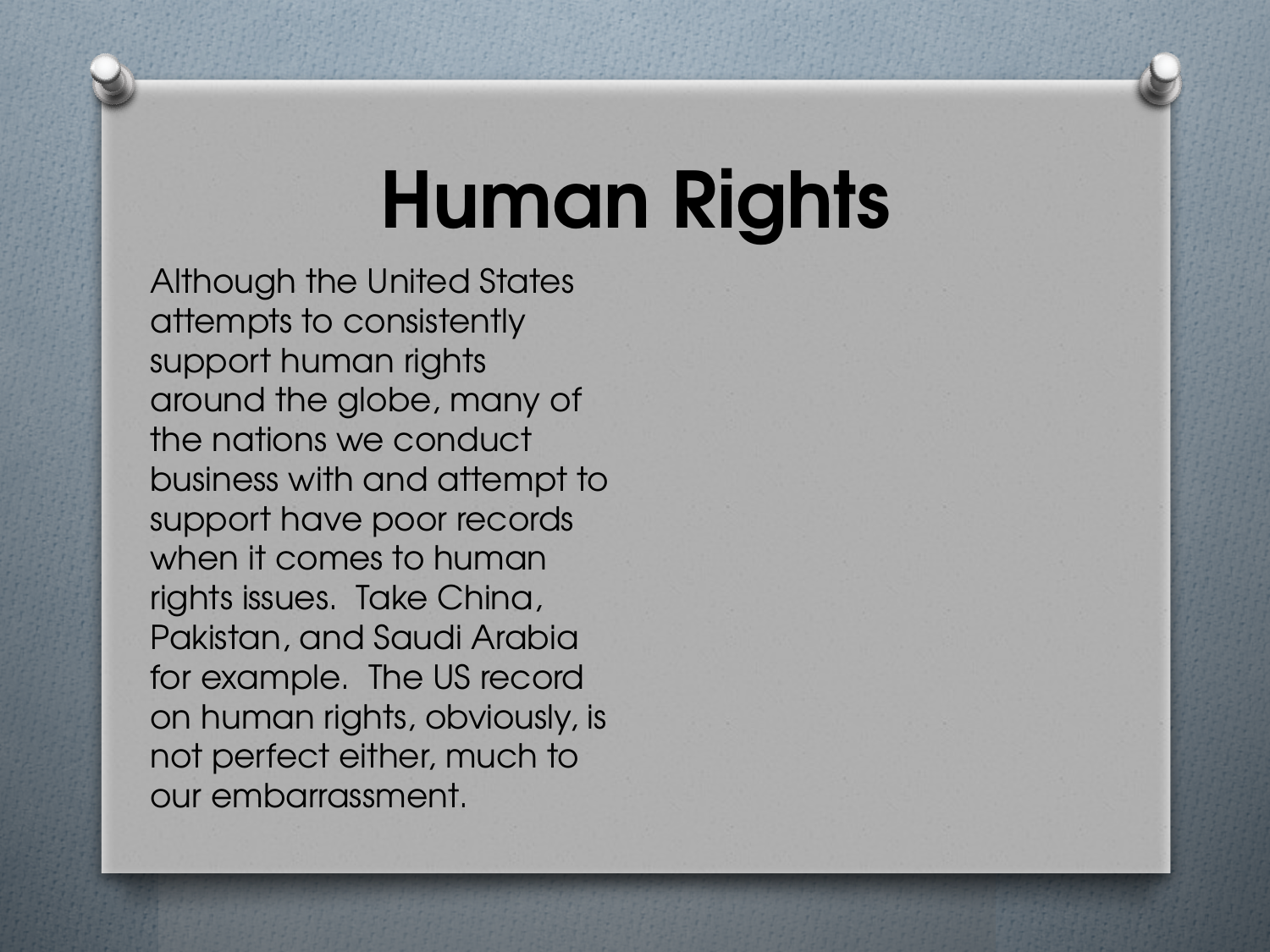

# Human Rights
Although the United States attempts to consistently support human rights around the globe, many of the nations we conduct business with and attempt to support have poor records when it comes to human rights issues.  Take China, Pakistan, and Saudi Arabia for example.  The US record on human rights, obviously, is not perfect either, much to our embarrassment.